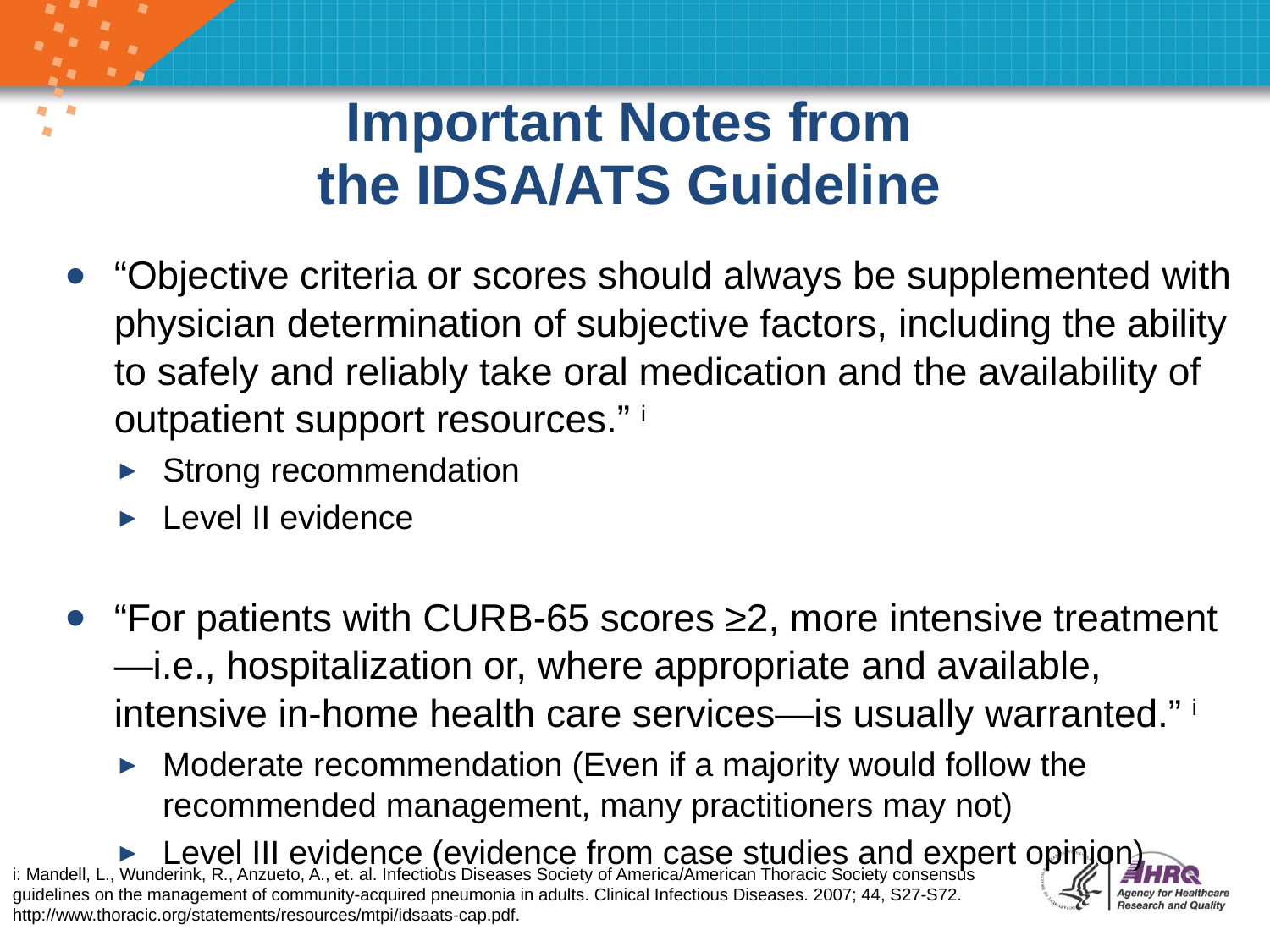

# Important Notes from the IDSA/ATS Guideline
“Objective criteria or scores should always be supplemented with physician determination of subjective factors, including the ability to safely and reliably take oral medication and the availability of outpatient support resources.” i
Strong recommendation
Level II evidence

“For patients with CURB-65 scores ≥2, more intensive treatment —i.e., hospitalization or, where appropriate and available, intensive in-home health care services—is usually warranted.” i
Moderate recommendation (Even if a majority would follow the recommended management, many practitioners may not)
Level III evidence (evidence from case studies and expert opinion)
i: Mandell, L., Wunderink, R., Anzueto, A., et. al. Infectious Diseases Society of America/American Thoracic Society consensus guidelines on the management of community-acquired pneumonia in adults. Clinical Infectious Diseases. 2007; 44, S27-S72. http://www.thoracic.org/statements/resources/mtpi/idsaats-cap.pdf.